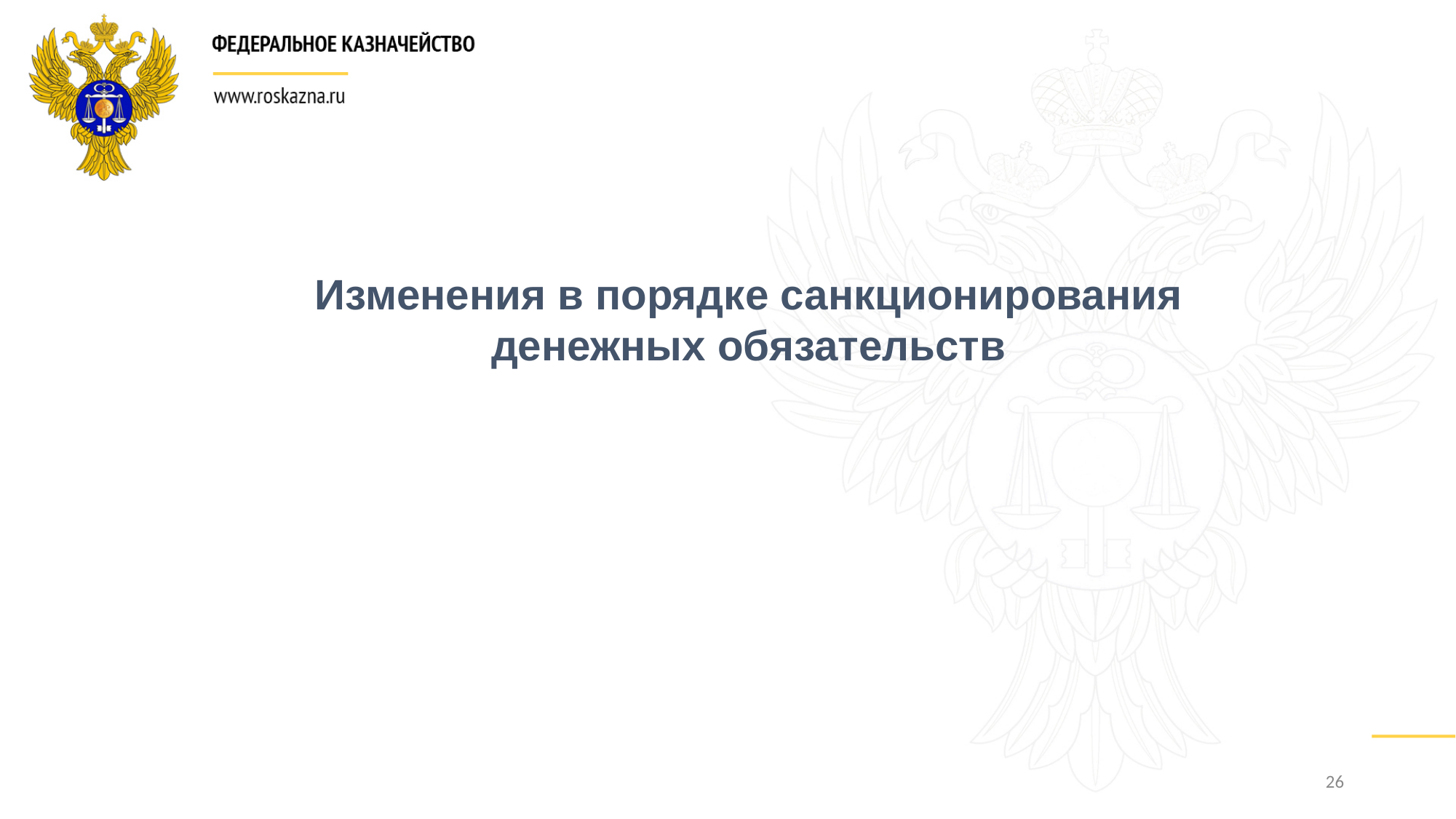

Изменения в порядке санкционирования денежных обязательств
26